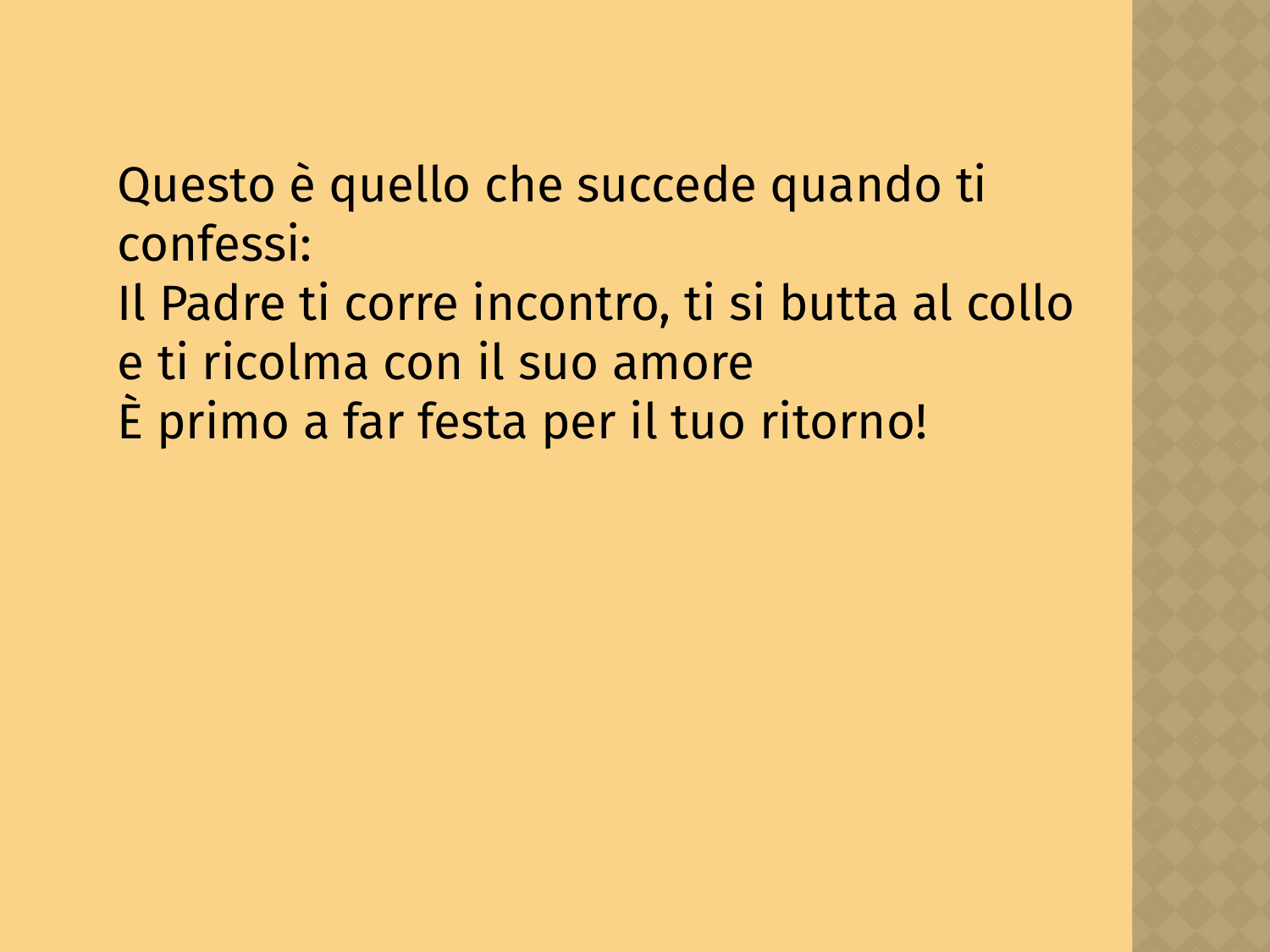

Questo è quello che succede quando ti confessi:
Il Padre ti corre incontro, ti si butta al collo
e ti ricolma con il suo amore
È primo a far festa per il tuo ritorno!